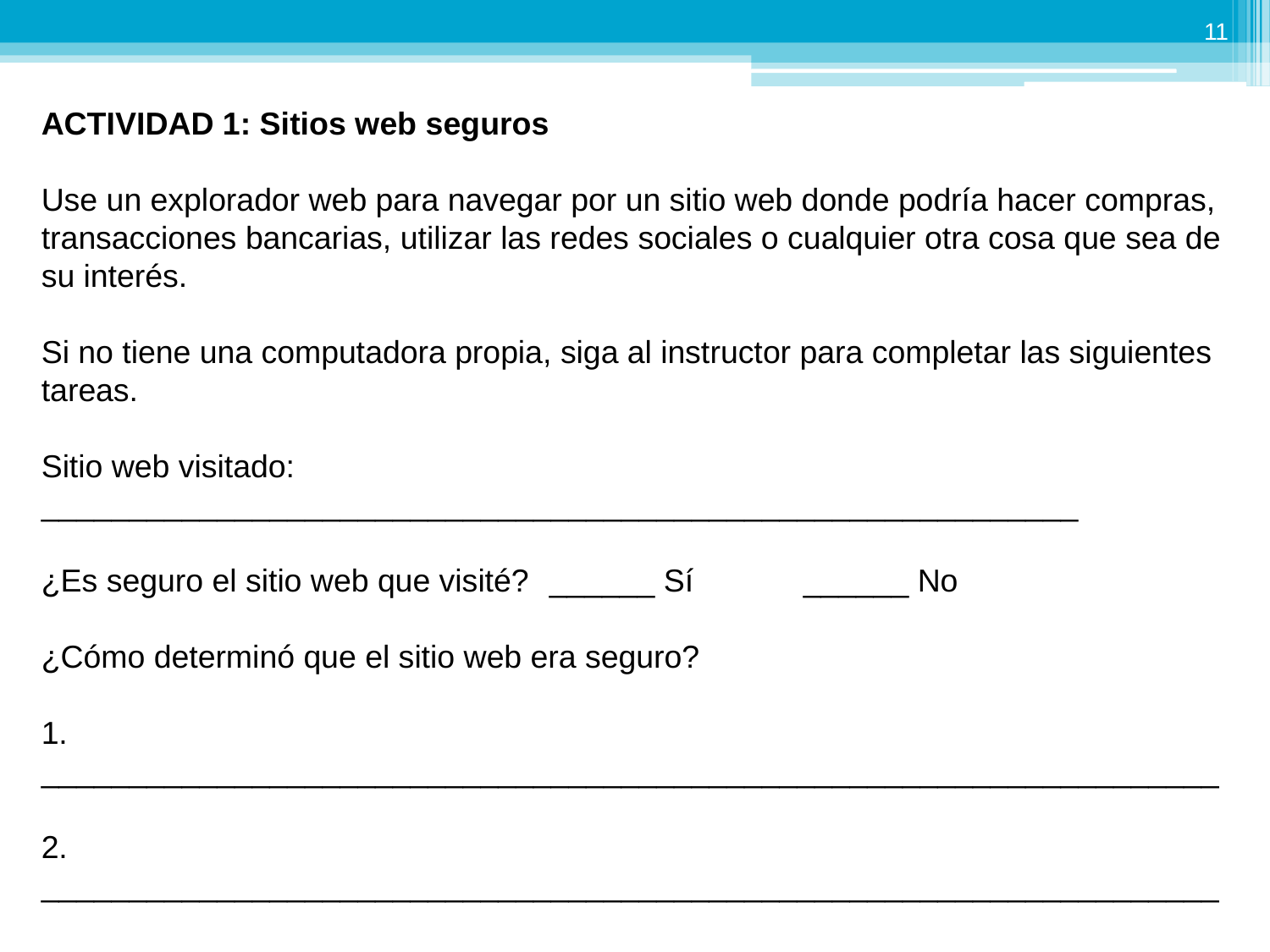

11
ACTIVIDAD 1: Sitios web seguros

Use un explorador web para navegar por un sitio web donde podría hacer compras, transacciones bancarias, utilizar las redes sociales o cualquier otra cosa que sea de su interés.

Si no tiene una computadora propia, siga al instructor para completar las siguientes tareas.

Sitio web visitado: ___________________________________________________________

¿Es seguro el sitio web que visité?	______ Sí	______ No

¿Cómo determinó que el sitio web era seguro?

1.	___________________________________________________________________

2.	___________________________________________________________________